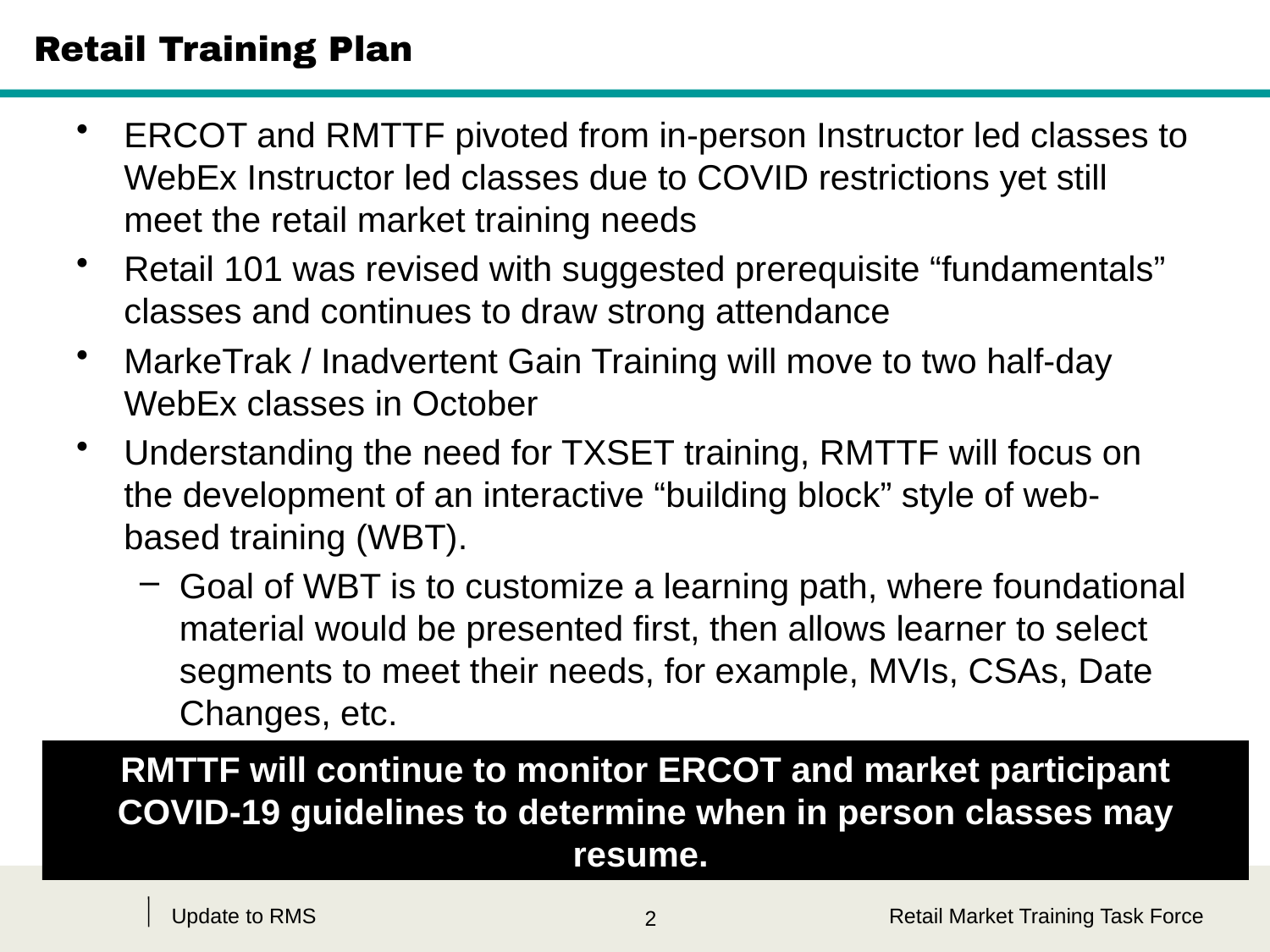

# Retail Training Plan
ERCOT and RMTTF pivoted from in-person Instructor led classes to WebEx Instructor led classes due to COVID restrictions yet still meet the retail market training needs
Retail 101 was revised with suggested prerequisite “fundamentals” classes and continues to draw strong attendance
MarkeTrak / Inadvertent Gain Training will move to two half-day WebEx classes in October
Understanding the need for TXSET training, RMTTF will focus on the development of an interactive “building block” style of web-based training (WBT).
Goal of WBT is to customize a learning path, where foundational material would be presented first, then allows learner to select segments to meet their needs, for example, MVIs, CSAs, Date Changes, etc.

RMTTF will continue to monitor ERCOT and market participant COVID-19 guidelines to determine when in person classes may resume.
Update to RMS
Retail Market Training Task Force